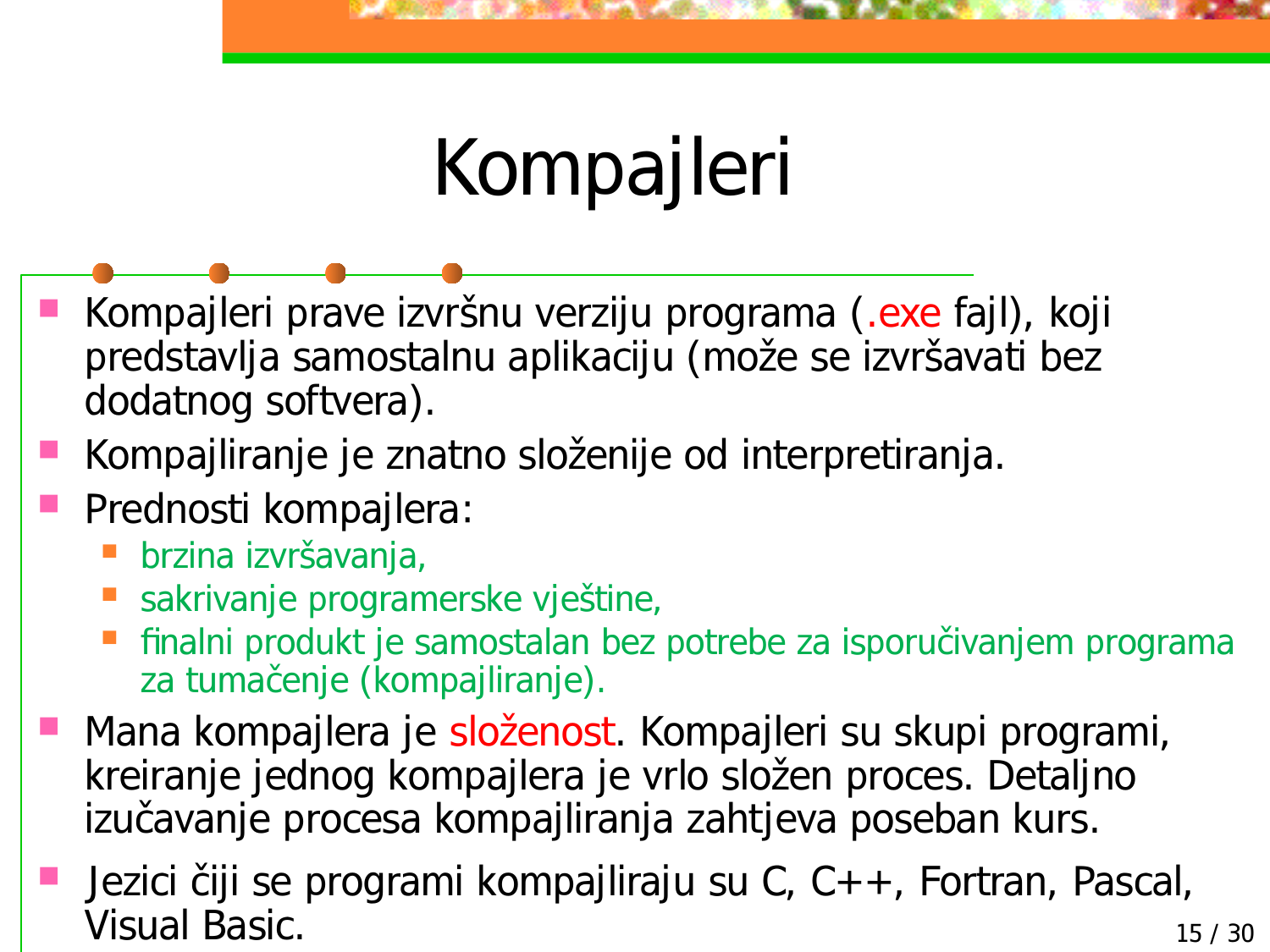

# Kompajleri
Kompajleri prave izvršnu verziju programa (.exe fajl), koji predstavlja samostalnu aplikaciju (može se izvršavati bez dodatnog softvera).
Kompajliranje je znatno složenije od interpretiranja.
Prednosti kompajlera:
brzina izvršavanja,
sakrivanje programerske vještine,
finalni produkt je samostalan bez potrebe za isporučivanjem programa za tumačenje (kompajliranje).
Mana kompajlera je složenost. Kompajleri su skupi programi, kreiranje jednog kompajlera je vrlo složen proces. Detaljno izučavanje procesa kompajliranja zahtjeva poseban kurs.
Jezici čiji se programi kompajliraju su C, C++, Fortran, Pascal, Visual Basic.
15 / 30